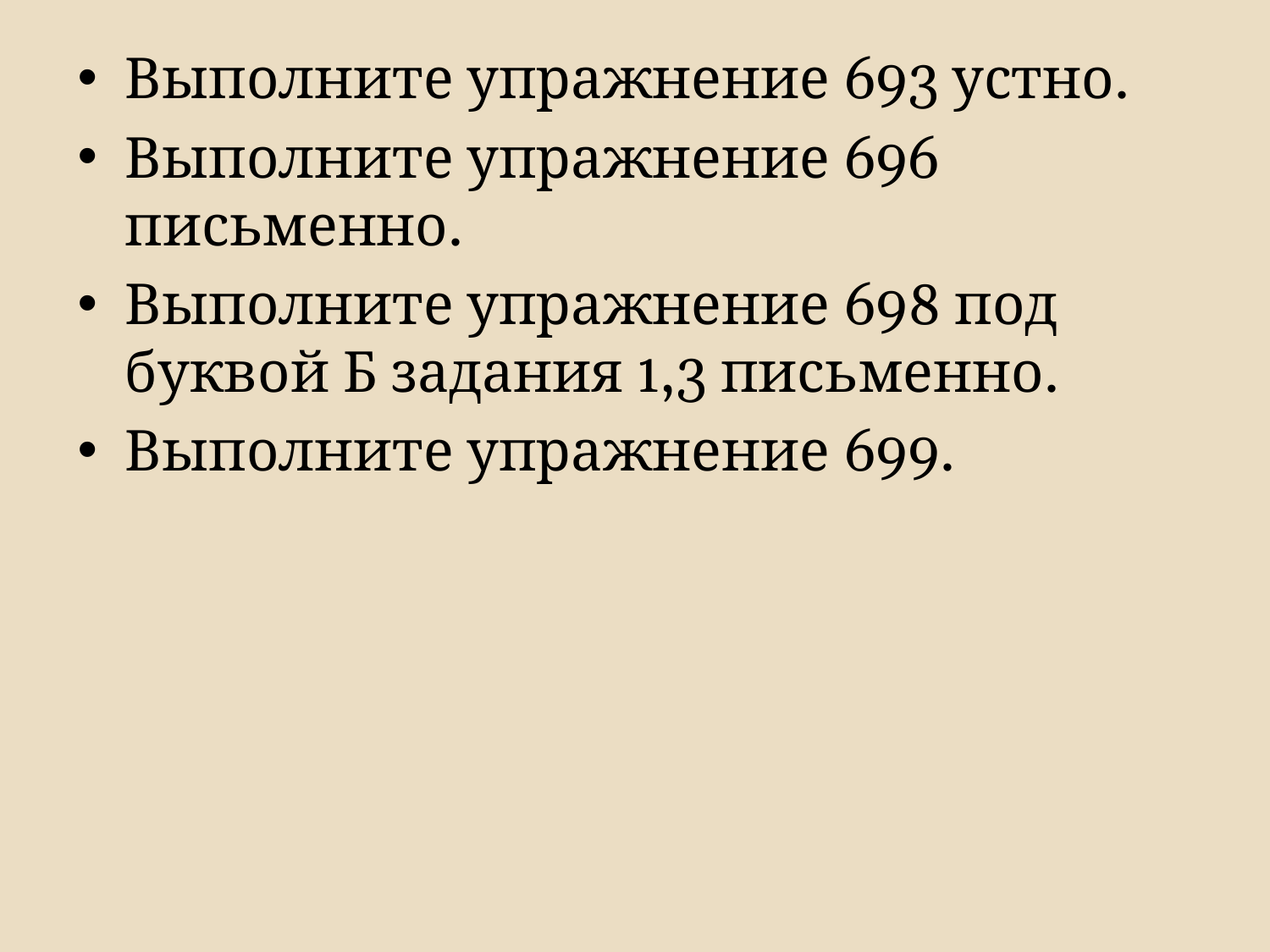

Выполните упражнение 693 устно.
Выполните упражнение 696 письменно.
Выполните упражнение 698 под буквой Б задания 1,3 письменно.
Выполните упражнение 699.